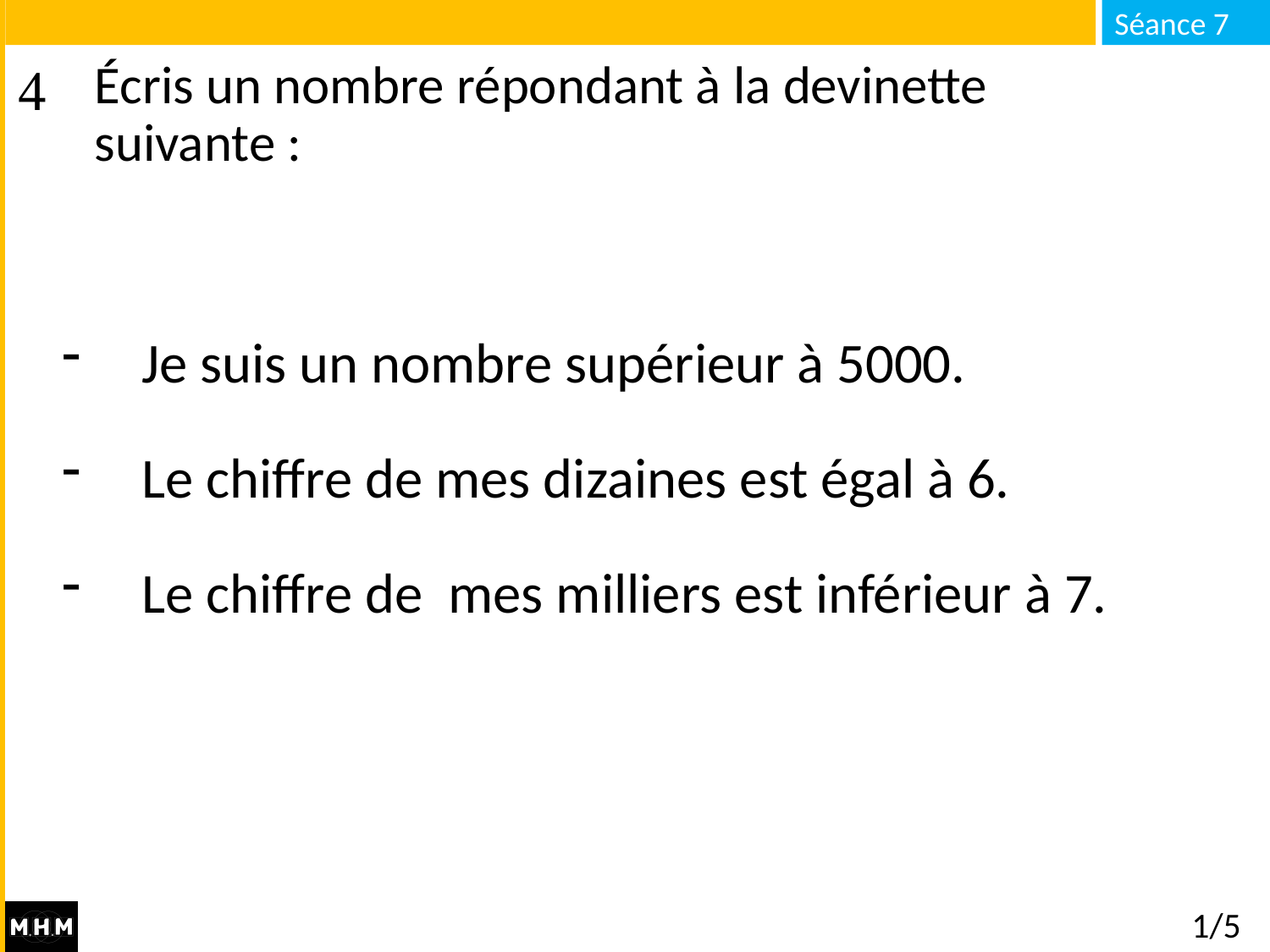

# Écris un nombre répondant à la devinette suivante :
Je suis un nombre supérieur à 5000.
Le chiffre de mes dizaines est égal à 6.
Le chiffre de  mes milliers est inférieur à 7.
1/5